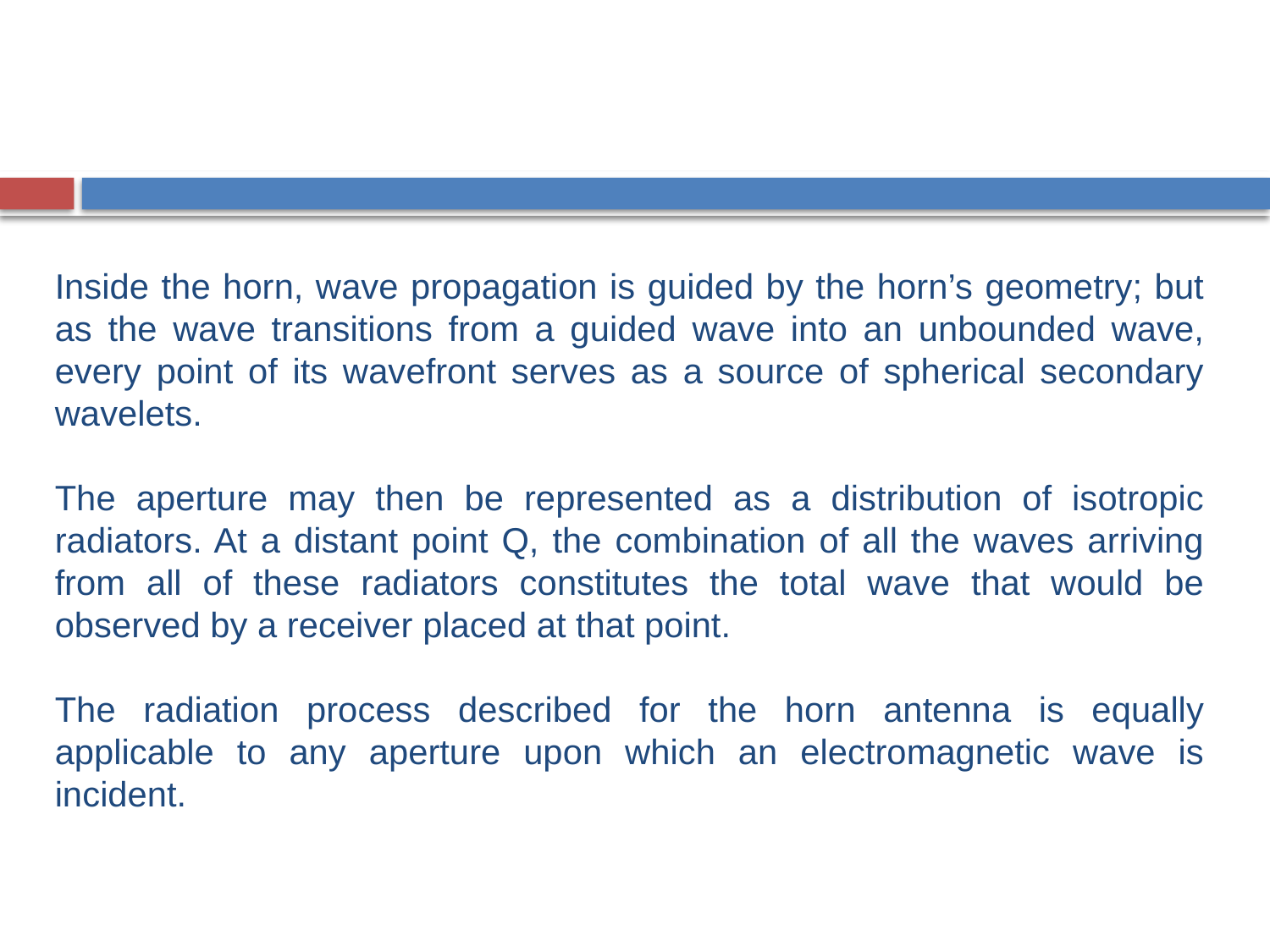

Inside the horn, wave propagation is guided by the horn’s geometry; but as the wave transitions from a guided wave into an unbounded wave, every point of its wavefront serves as a source of spherical secondary wavelets.

The aperture may then be represented as a distribution of isotropic radiators. At a distant point Q, the combination of all the waves arriving from all of these radiators constitutes the total wave that would be observed by a receiver placed at that point.

The radiation process described for the horn antenna is equally applicable to any aperture upon which an electromagnetic wave is incident.